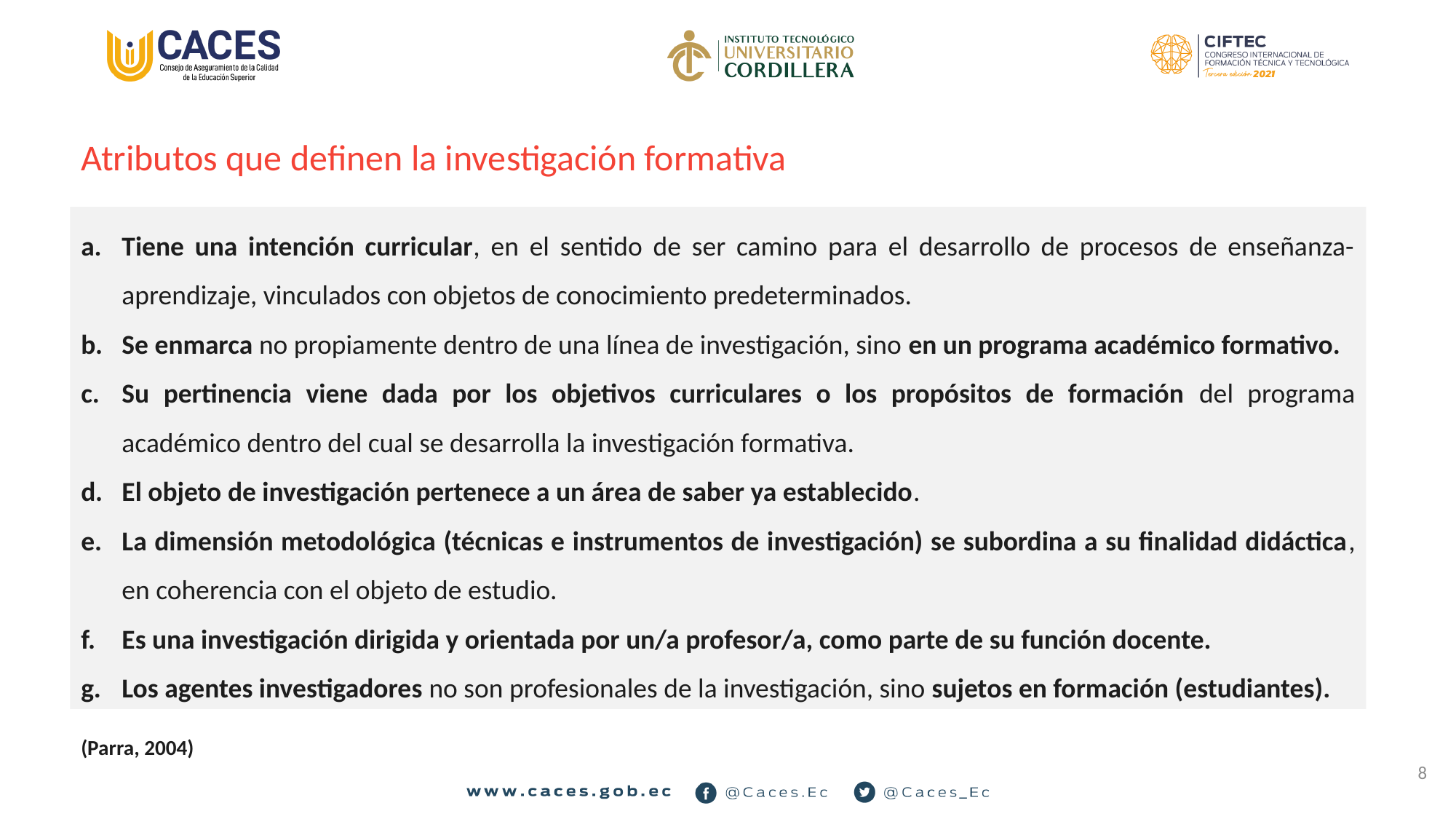

# Atributos que definen la investigación formativa
Tiene una intención curricular, en el sentido de ser camino para el desarrollo de procesos de enseñanza-aprendizaje, vinculados con objetos de conocimiento predeterminados.
Se enmarca no propiamente dentro de una línea de investigación, sino en un programa académico formativo.
Su pertinencia viene dada por los objetivos curriculares o los propósitos de formación del programa académico dentro del cual se desarrolla la investigación formativa.
El objeto de investigación pertenece a un área de saber ya establecido.
La dimensión metodológica (técnicas e instrumentos de investigación) se subordina a su finalidad didáctica, en coherencia con el objeto de estudio.
Es una investigación dirigida y orientada por un/a profesor/a, como parte de su función docente.
Los agentes investigadores no son profesionales de la investigación, sino sujetos en formación (estudiantes).
(Parra, 2004)
8